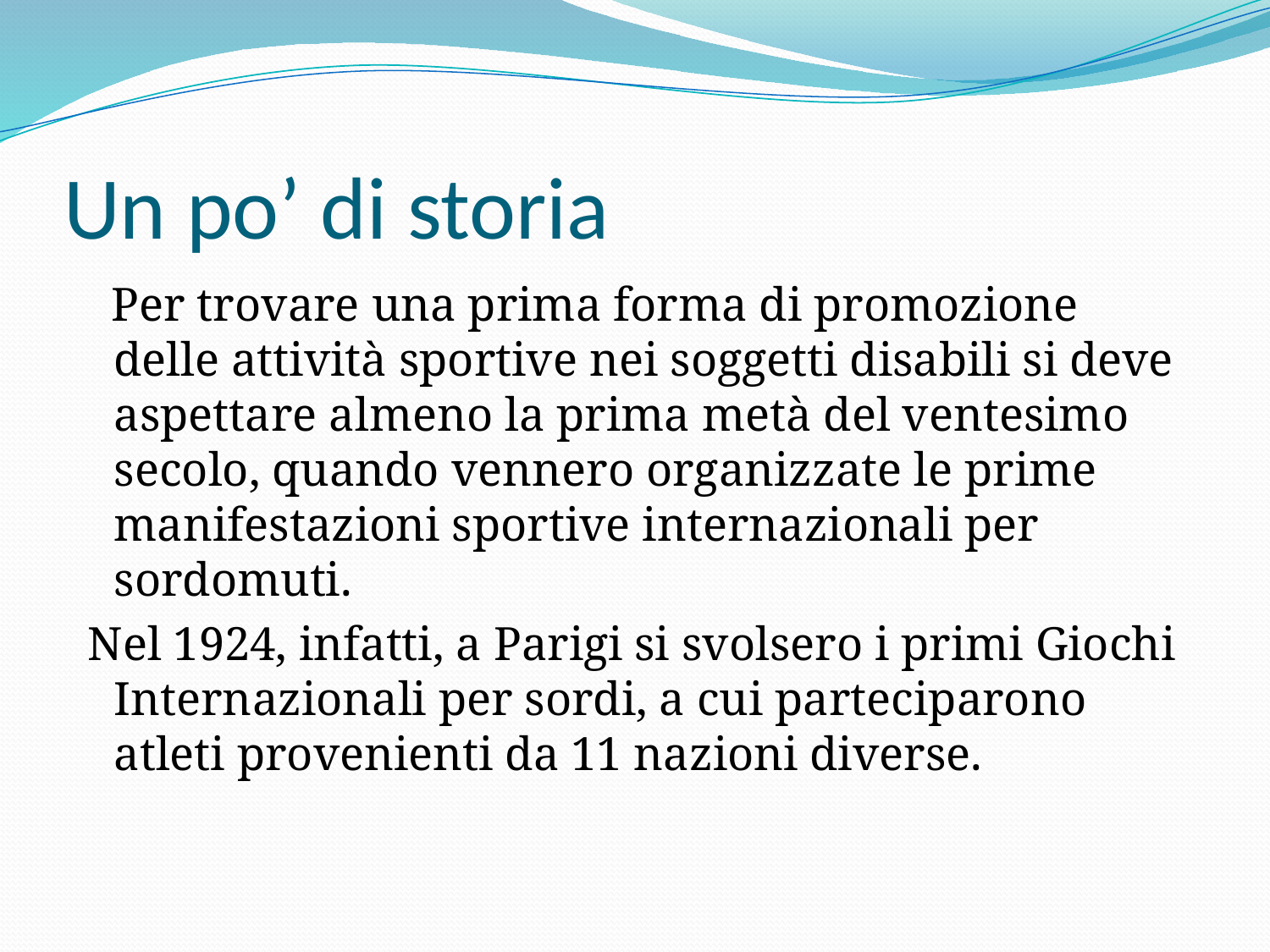

# Un po’ di storia
   Per trovare una prima forma di promozione delle attività sportive nei soggetti disabili si deve aspettare almeno la prima metà del ventesimo secolo, quando vennero organizzate le prime manifestazioni sportive internazionali per sordomuti.
 Nel 1924, infatti, a Parigi si svolsero i primi Giochi Internazionali per sordi, a cui parteciparono atleti provenienti da 11 nazioni diverse.